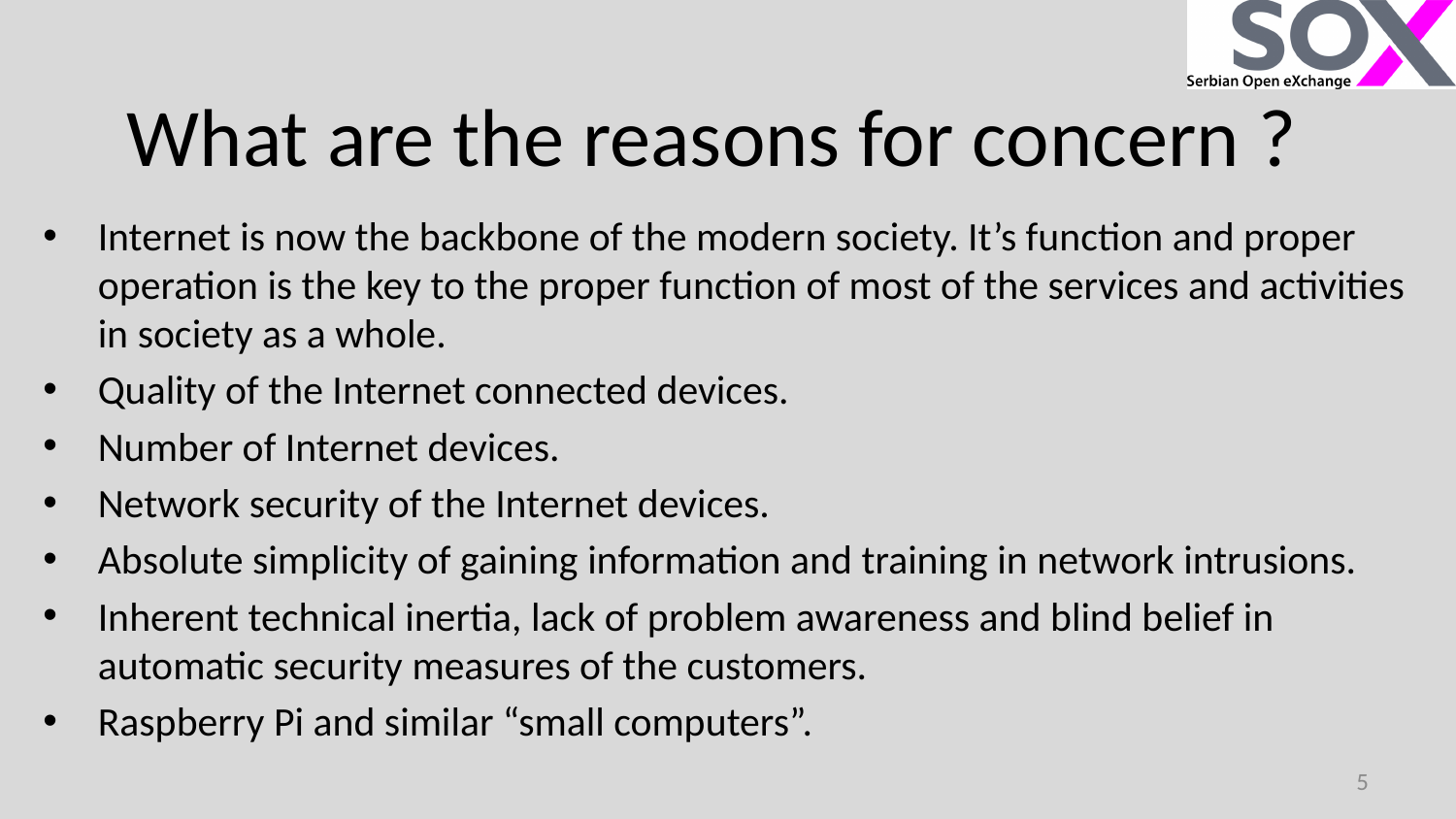

# What are the reasons for concern ?
Internet is now the backbone of the modern society. It’s function and proper operation is the key to the proper function of most of the services and activities in society as a whole.
Quality of the Internet connected devices.
Number of Internet devices.
Network security of the Internet devices.
Absolute simplicity of gaining information and training in network intrusions.
Inherent technical inertia, lack of problem awareness and blind belief in automatic security measures of the customers.
Raspberry Pi and similar “small computers”.

5